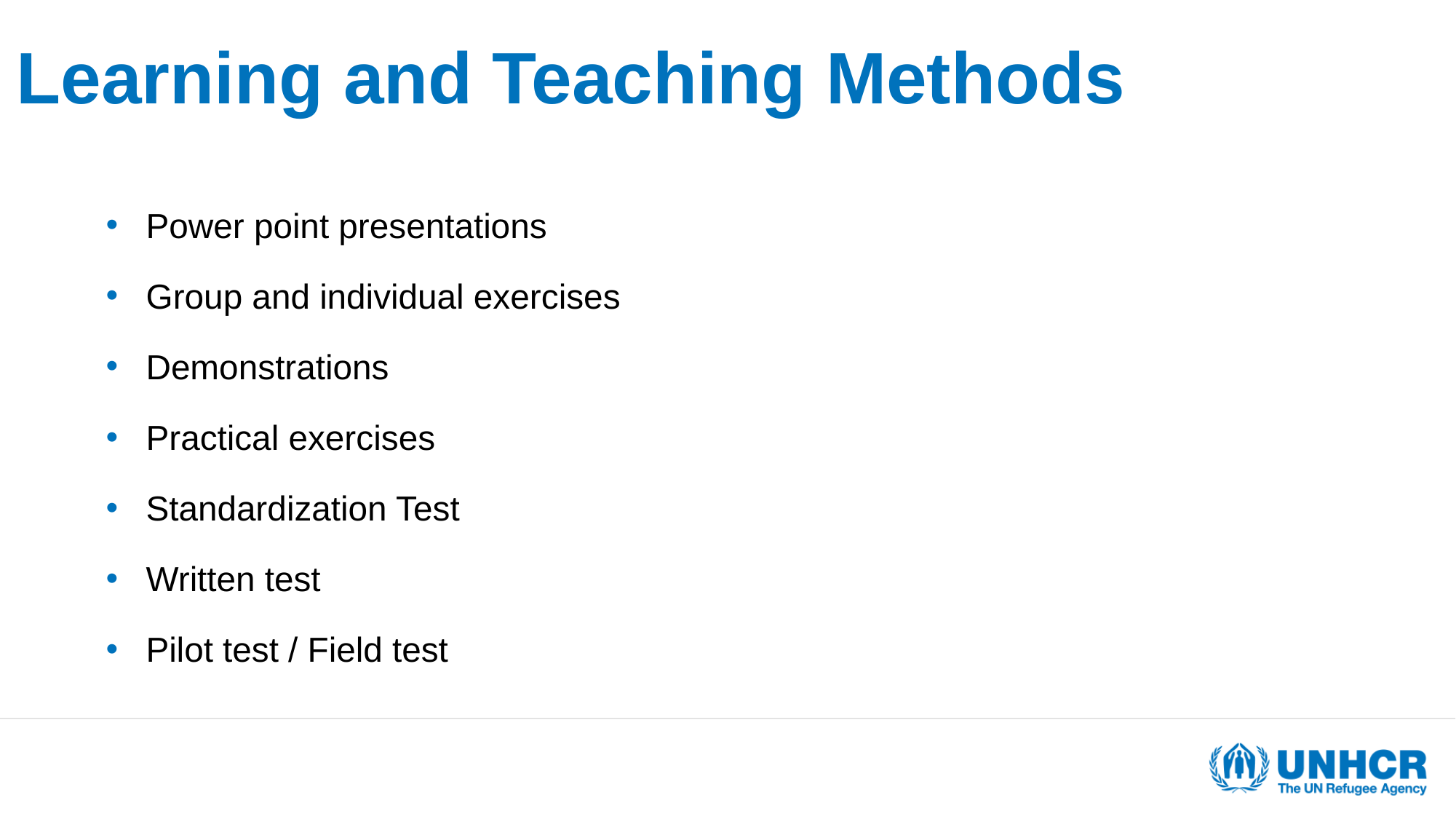

# Learning and Teaching Methods
Power point presentations
Group and individual exercises
Demonstrations
Practical exercises
Standardization Test
Written test
Pilot test / Field test